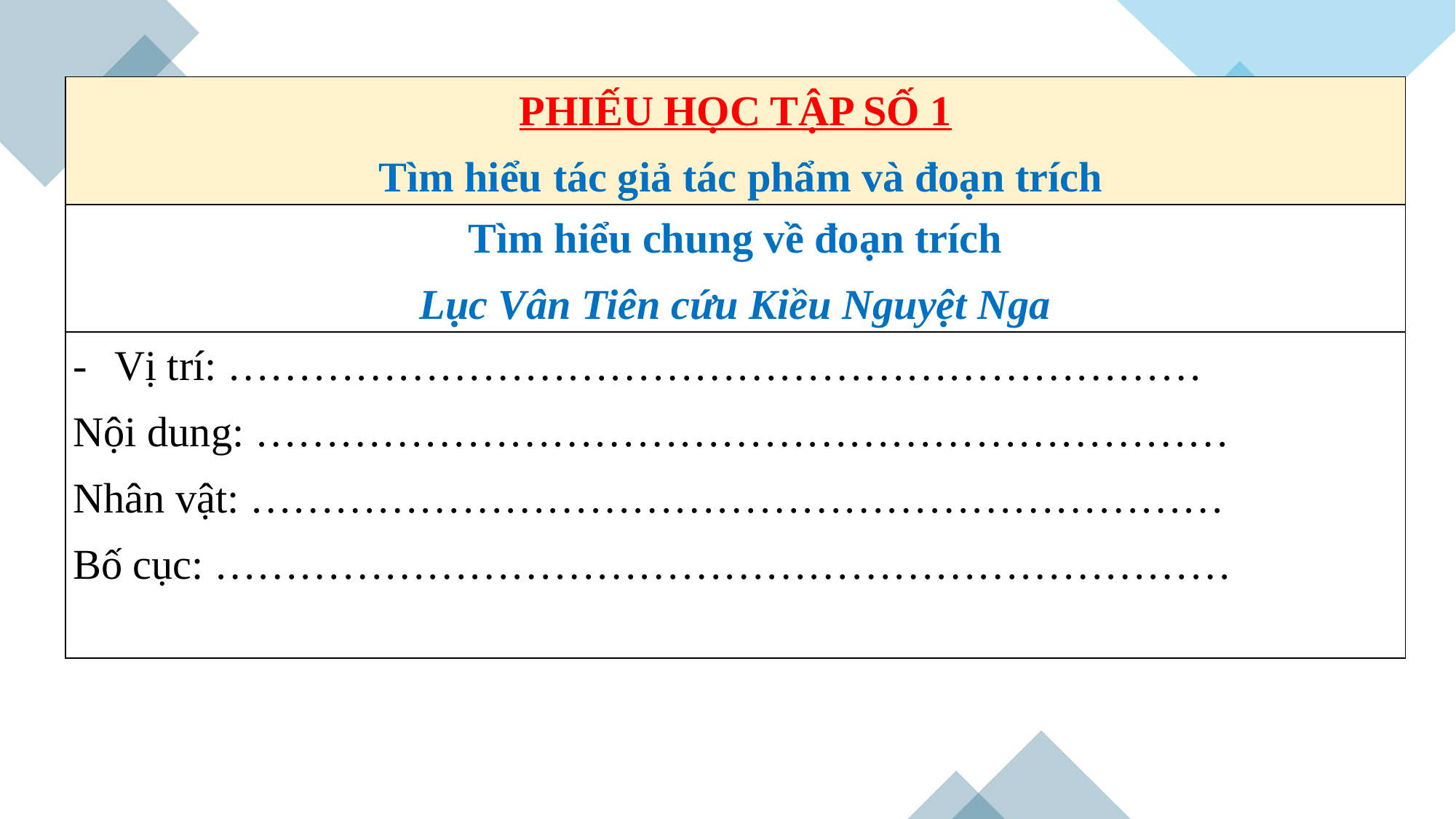

| PHIẾU HỌC TẬP SỐ 1 Tìm hiểu tác giả tác phẩm và đoạn trích |
| --- |
| Tìm hiểu chung về đoạn trích Lục Vân Tiên cứu Kiều Nguyệt Nga |
| Vị trí: …………………………………………………………… Nội dung: …………………………………………………………… Nhân vật: …………………………………………………………… Bố cục: ……………………………………………………………… |